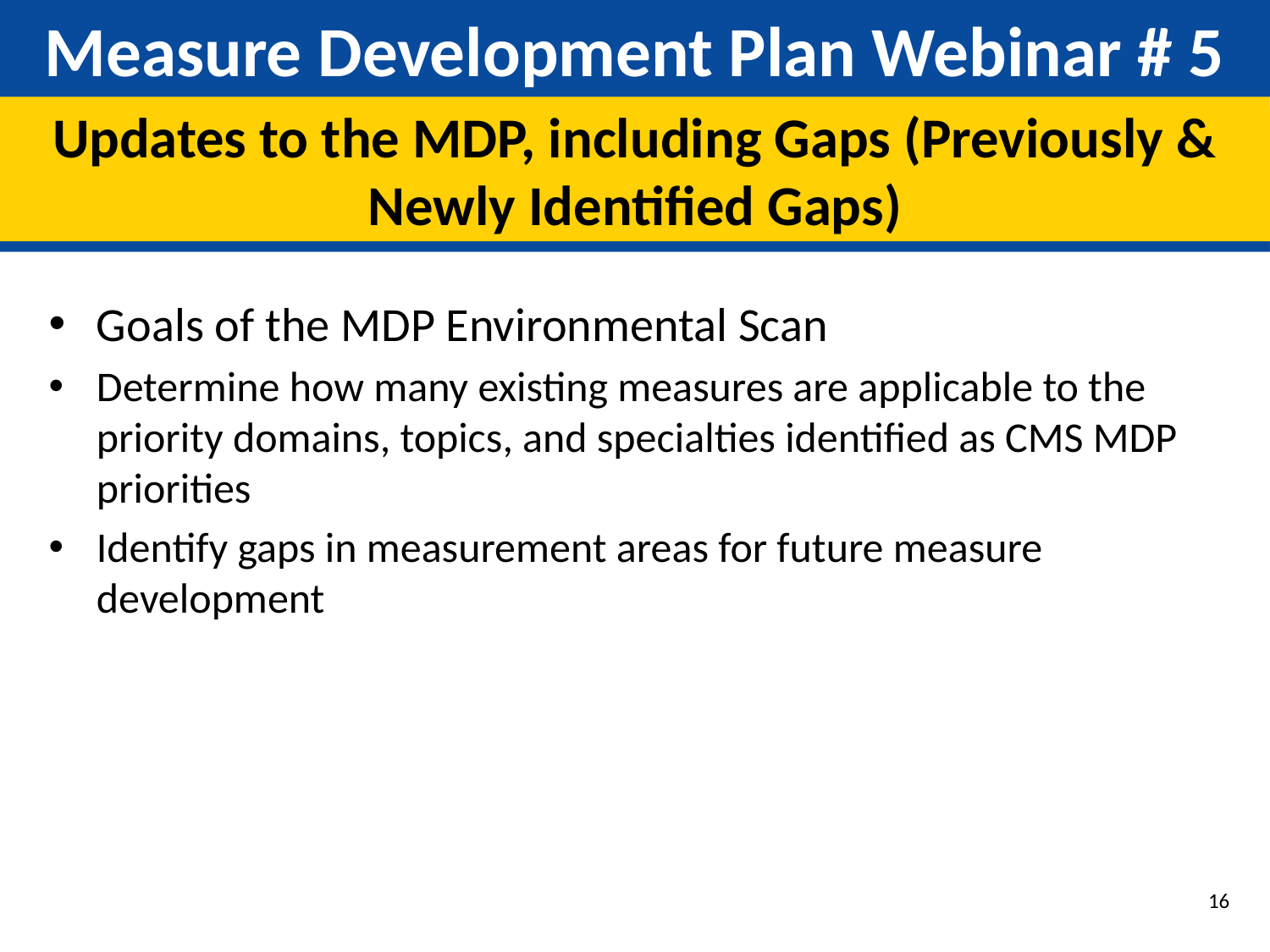

# Measure Development Plan Webinar # 5
Updates to the MDP, including Gaps (Previously & Newly Identified Gaps)
Goals of the MDP Environmental Scan
Determine how many existing measures are applicable to the priority domains, topics, and specialties identified as CMS MDP priorities
Identify gaps in measurement areas for future measure development